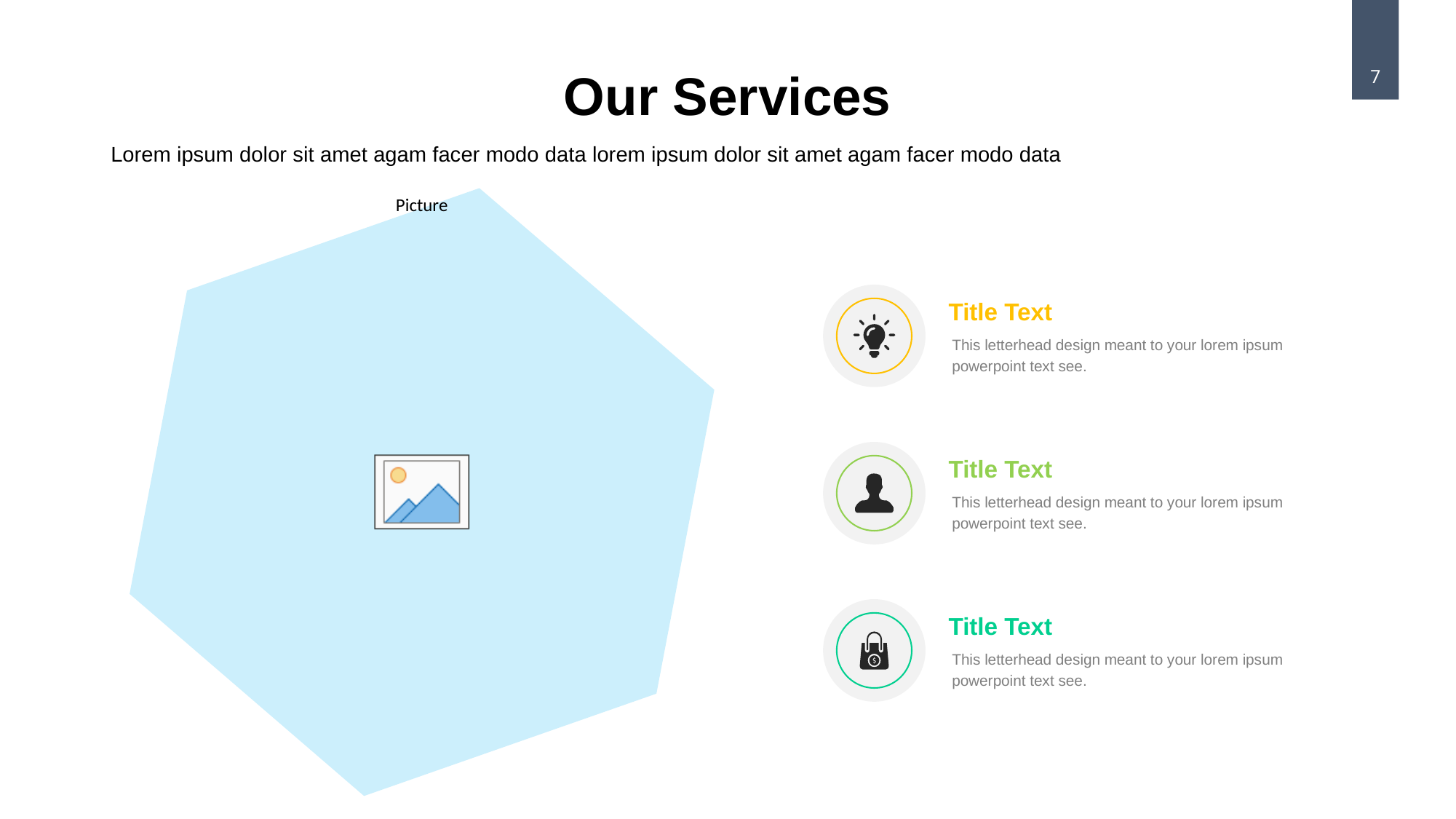

Our Services
7
Lorem ipsum dolor sit amet agam facer modo data lorem ipsum dolor sit amet agam facer modo data

Title Text

This letterhead design meant to your lorem ipsum powerpoint text see.

Title Text

This letterhead design meant to your lorem ipsum powerpoint text see.

Title Text

This letterhead design meant to your lorem ipsum powerpoint text see.